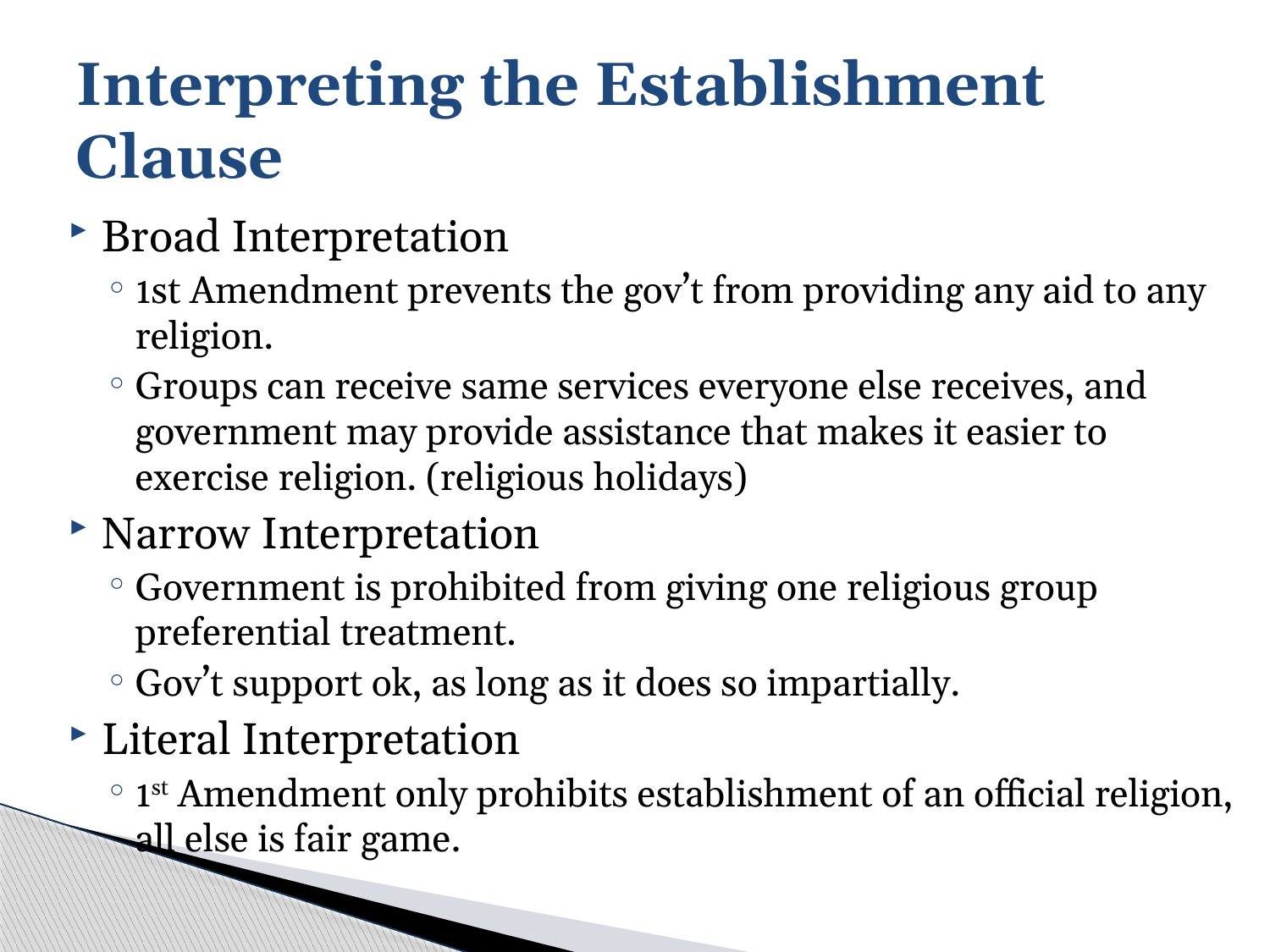

# Interpreting the Establishment Clause
Broad Interpretation
1st Amendment prevents the gov’t from providing any aid to any religion.
Groups can receive same services everyone else receives, and government may provide assistance that makes it easier to exercise religion. (religious holidays)
Narrow Interpretation
Government is prohibited from giving one religious group preferential treatment.
Gov’t support ok, as long as it does so impartially.
Literal Interpretation
1st Amendment only prohibits establishment of an official religion, all else is fair game.